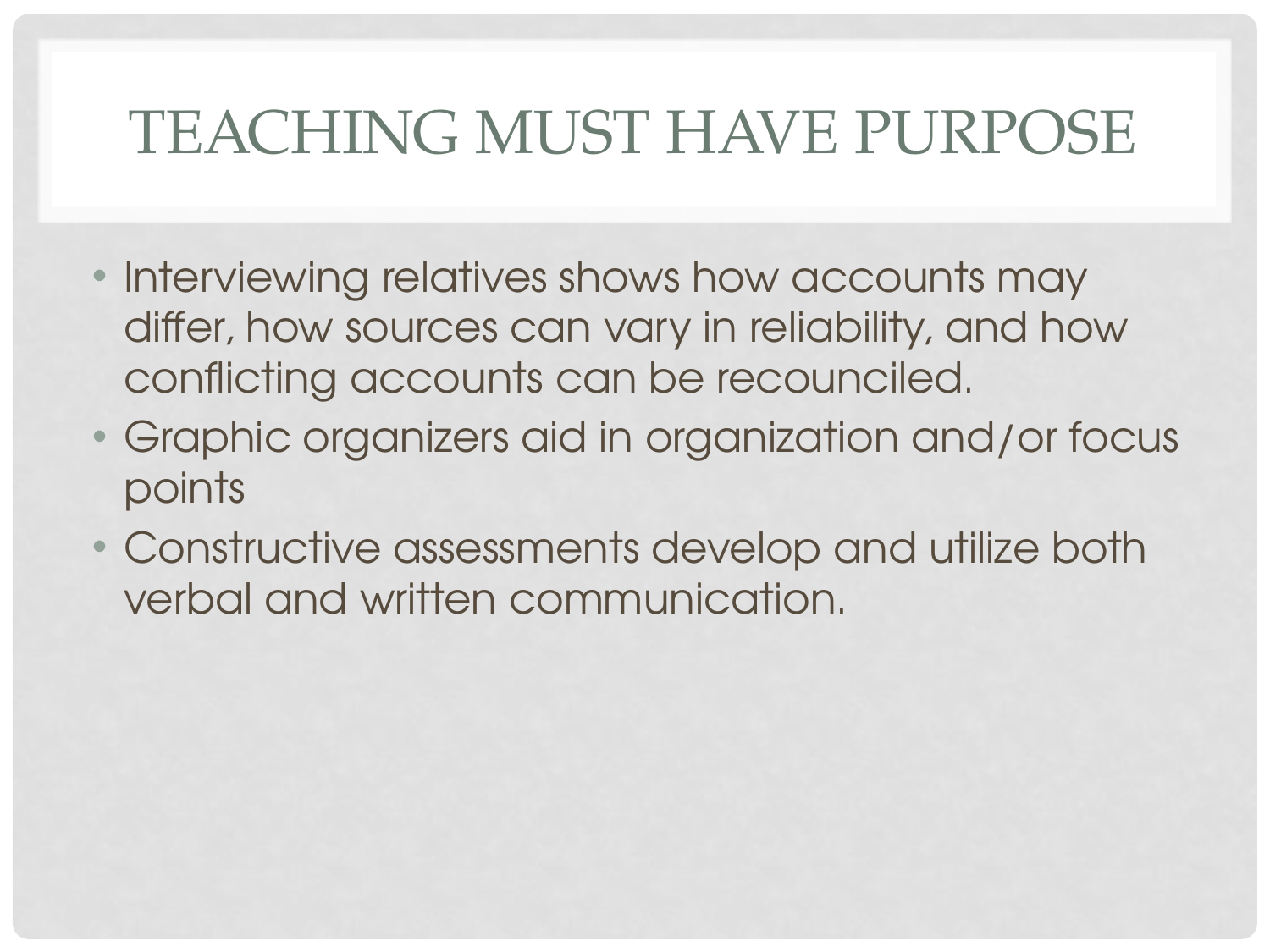

# Teaching must have purpose
Interviewing relatives shows how accounts may differ, how sources can vary in reliability, and how conflicting accounts can be recounciled.
Graphic organizers aid in organization and/or focus points
Constructive assessments develop and utilize both verbal and written communication.